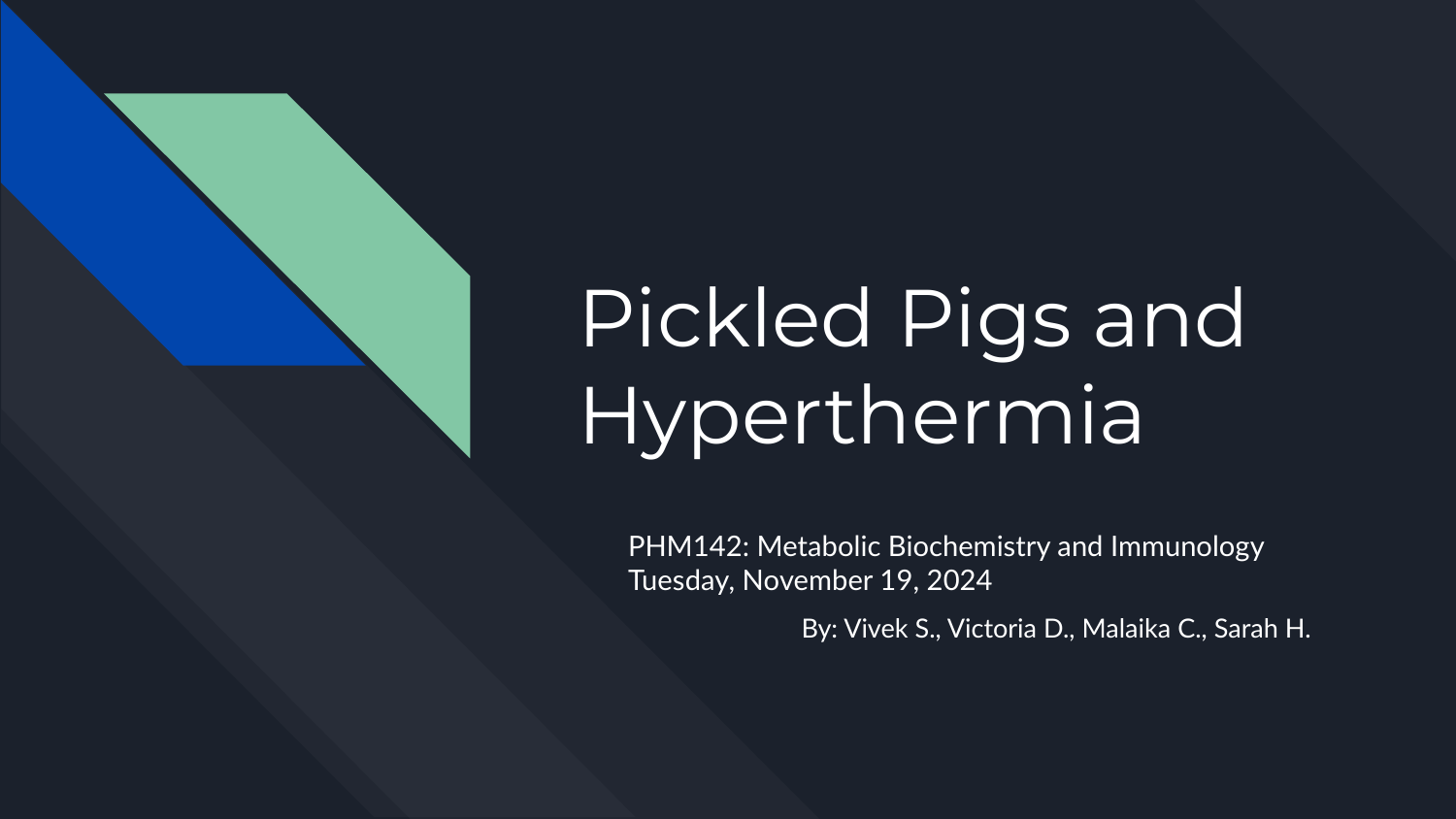

# Pickled Pigs and Hyperthermia
PHM142: Metabolic Biochemistry and Immunology
Tuesday, November 19, 2024
By: Vivek S., Victoria D., Malaika C., Sarah H.